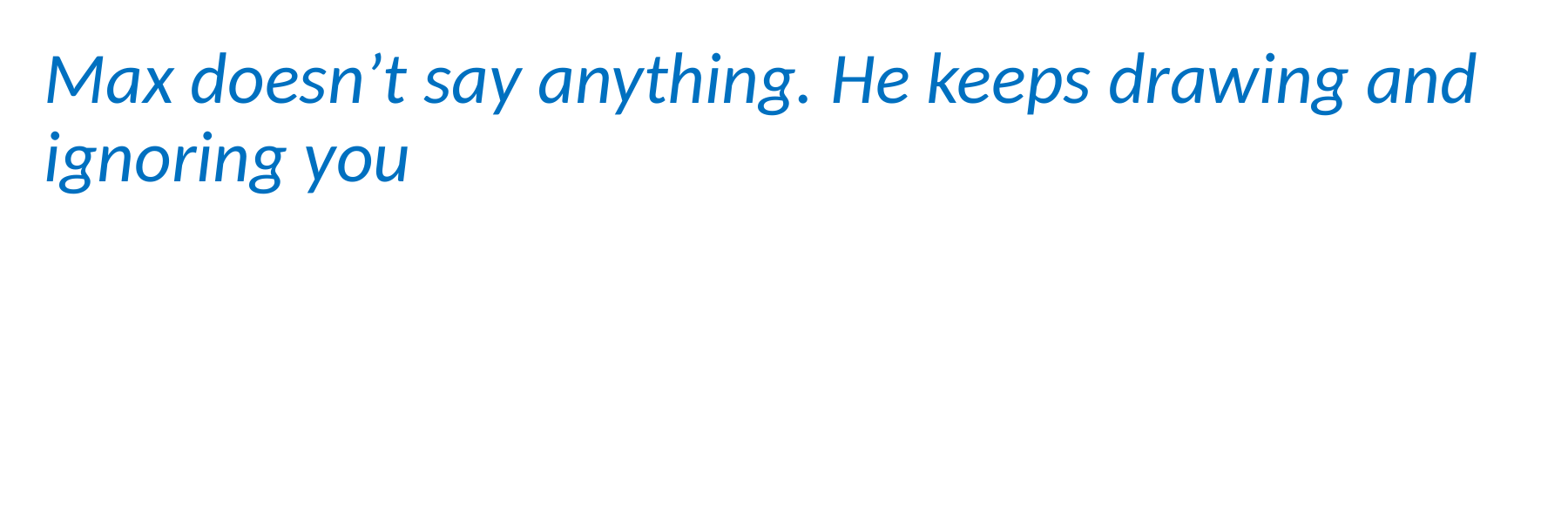

Max doesn’t say anything. He keeps drawing and ignoring you